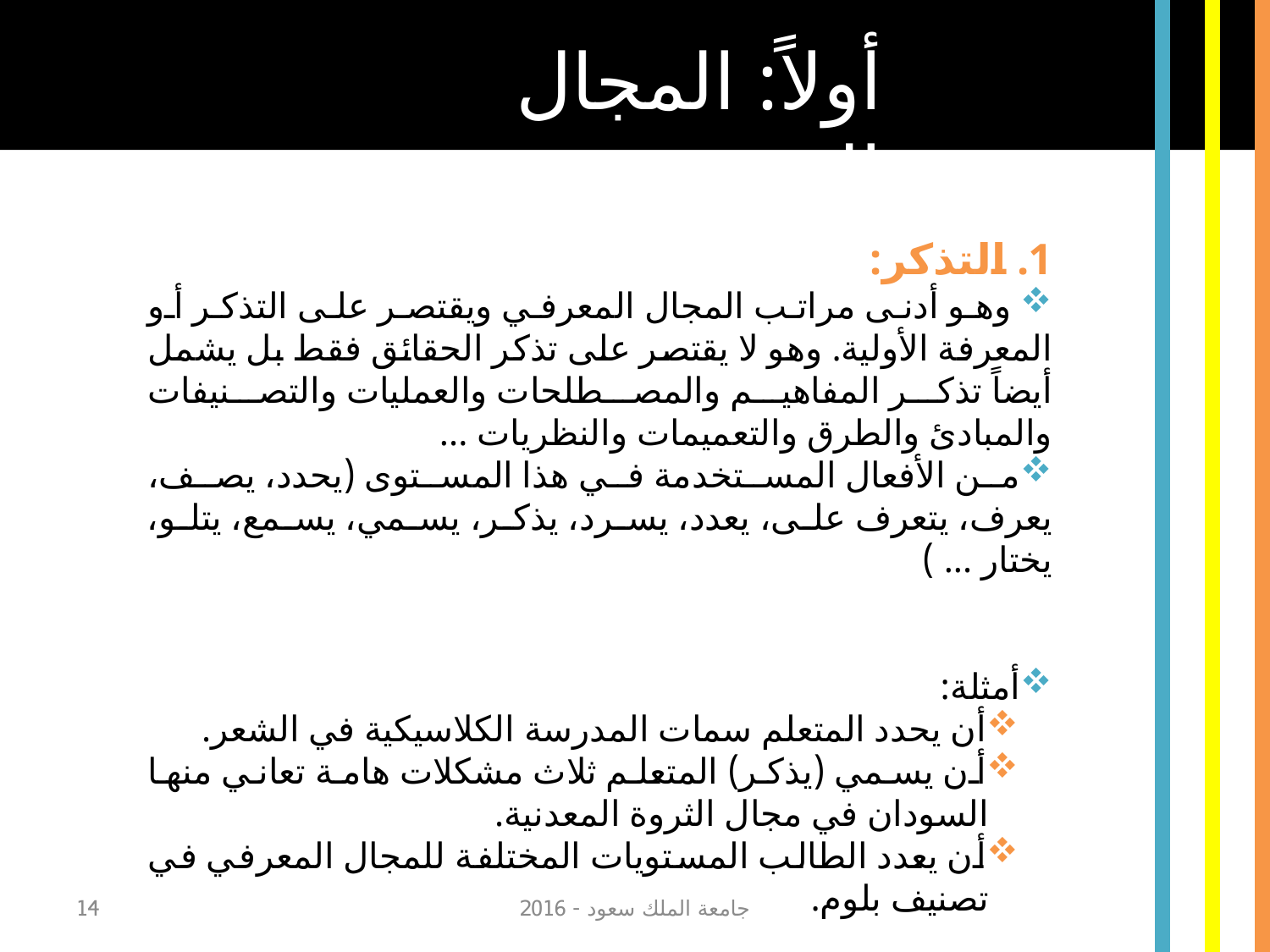

أولاً: المجال المعرفي
1. التذكر:
 وهو أدنى مراتب المجال المعرفي ويقتصر على التذكر أو المعرفة الأولية. وهو لا يقتصر على تذكر الحقائق فقط بل يشمل أيضاً تذكر المفاهيم والمصطلحات والعمليات والتصنيفات والمبادئ والطرق والتعميمات والنظريات ...
من الأفعال المستخدمة في هذا المستوى (يحدد، يصف، يعرف، يتعرف على، يعدد، يسرد، يذكر، يسمي، يسمع، يتلو، يختار ... )

أمثلة:
أن يحدد المتعلم سمات المدرسة الكلاسيكية في الشعر.
أن يسمي (يذكر) المتعلم ثلاث مشكلات هامة تعاني منها السودان في مجال الثروة المعدنية.
أن يعدد الطالب المستويات المختلفة للمجال المعرفي في تصنيف بلوم.
14
جامعة الملك سعود - 2016